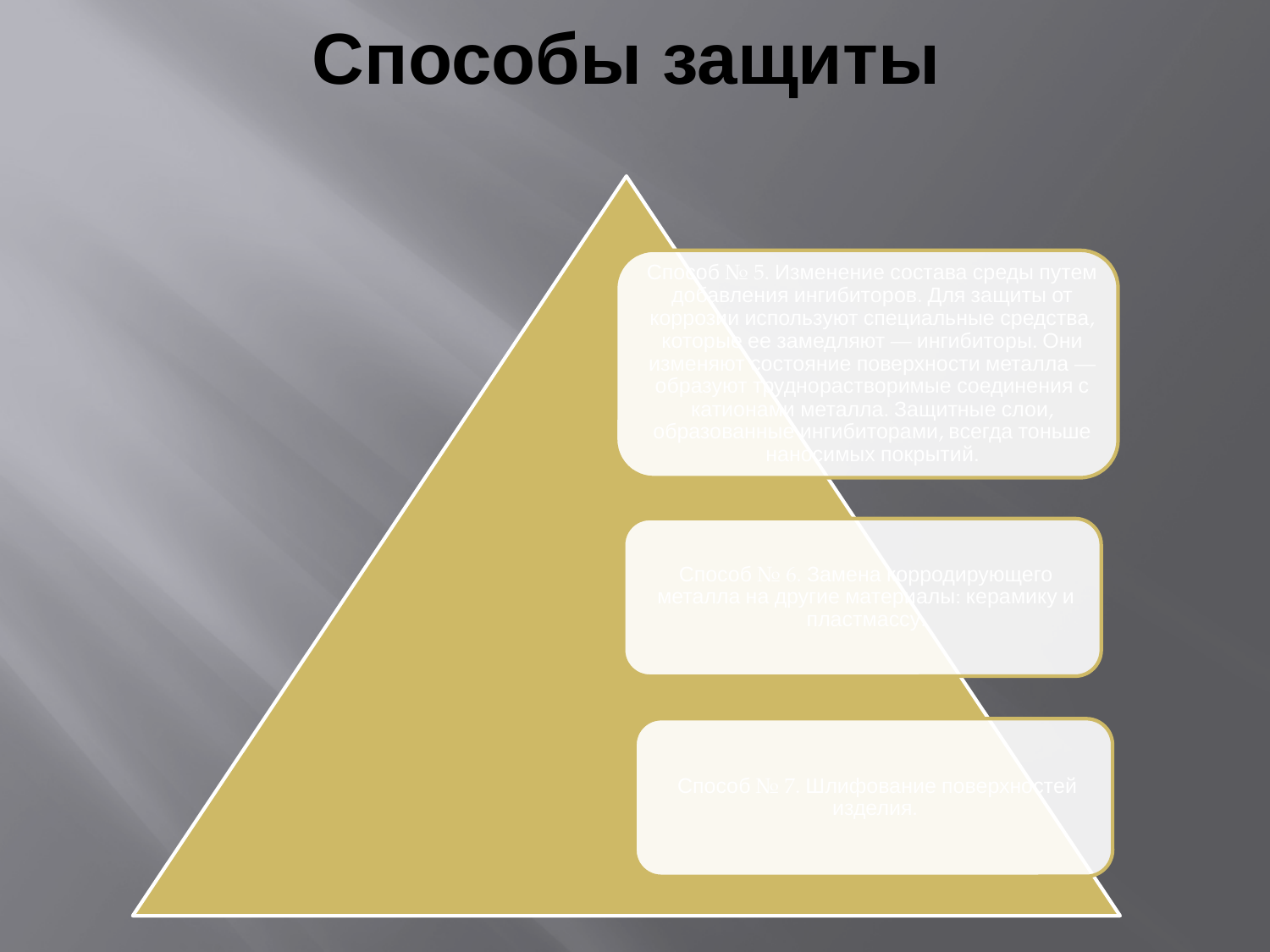

# Способы защиты
Способ № 5. Изменение состава среды путем добавления ингибиторов. Для защиты от коррозии используют специальные средства, которые ее замедляют — ингибиторы. Они изменяют состояние поверхности металла — образуют труднорастворимые соединения с катионами металла. Защитные слои, образованные ингибиторами, всегда тоньше наносимых покрытий.
Способ № 6. Замена корродирующего металла на другие материалы: керамику и пластмассу.
Способ № 7. Шлифование поверхностей изделия.